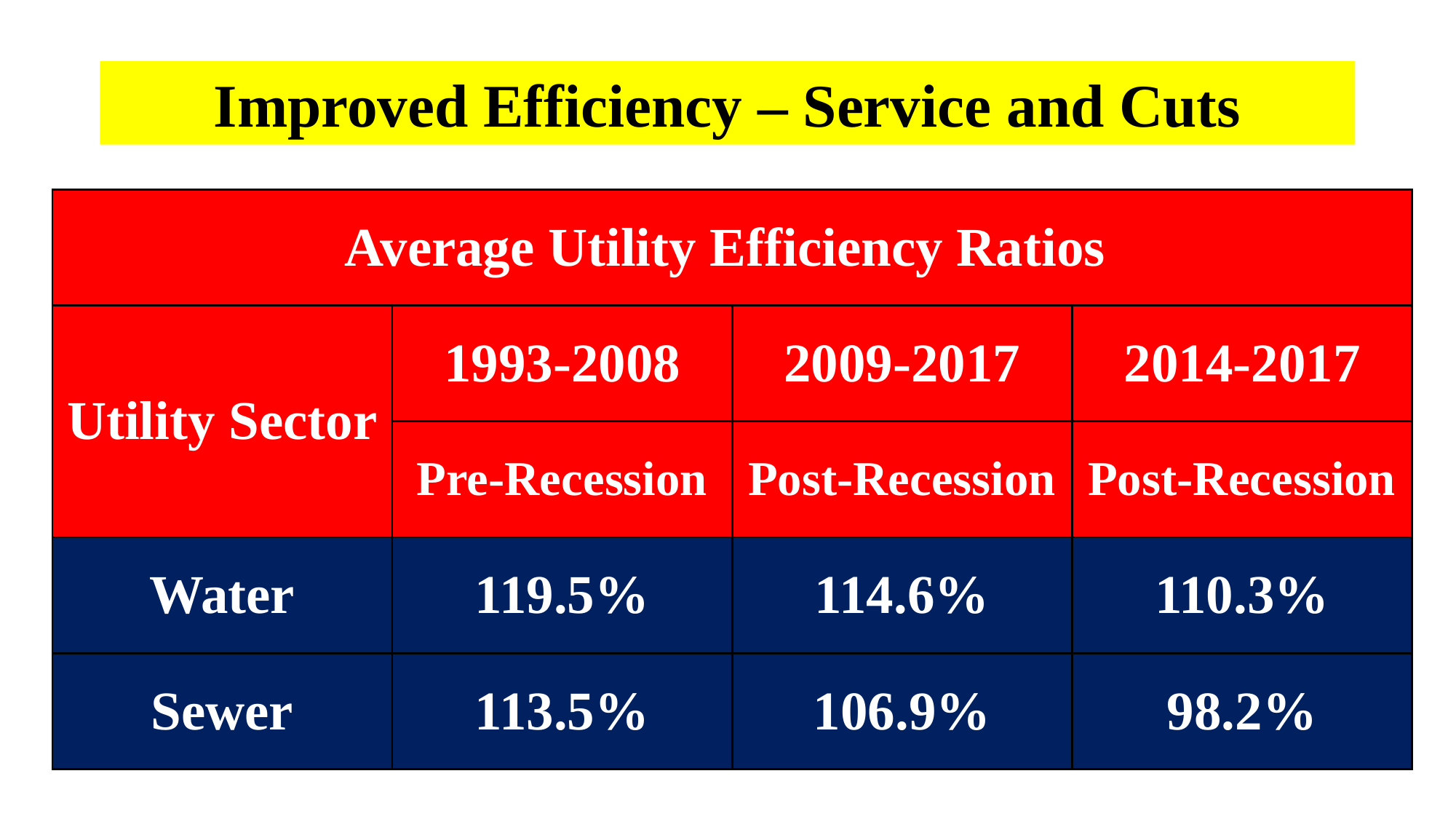

Improved Efficiency – Service and Cuts
| Average Utility Efficiency Ratios |  |  |  |
| --- | --- | --- | --- |
| Utility Sector | 1993-2008 | 2009-2017 | 2014-2017 |
|  | Pre-Recession | Post-Recession | Post-Recession |
| Water | 119.5% | 114.6% | 110.3% |
| Sewer | 113.5% | 106.9% | 98.2% |